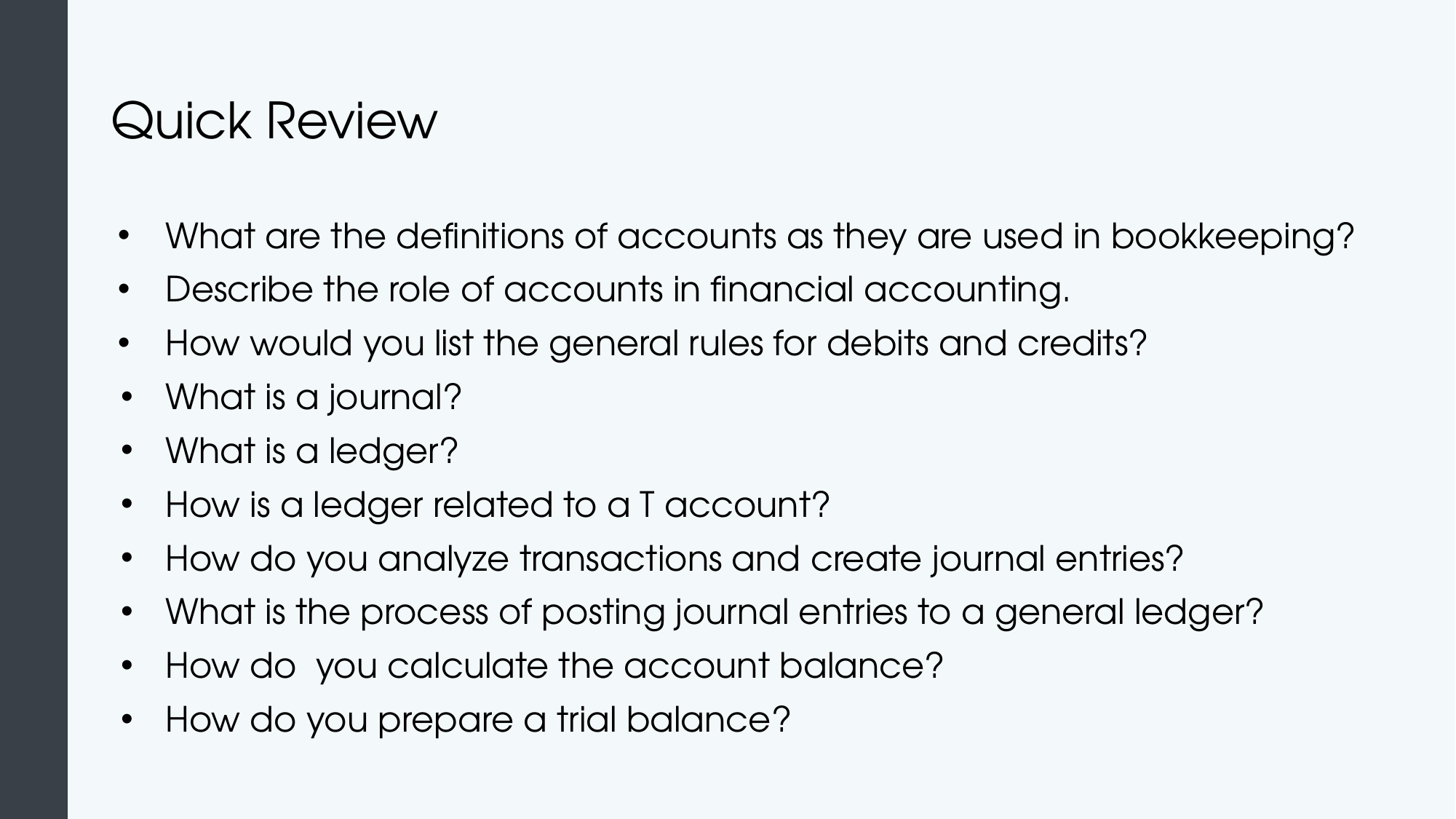

# Quick Review
What are the definitions of accounts as they are used in bookkeeping?
Describe the role of accounts in financial accounting.
How would you list the general rules for debits and credits?
What is a journal?
What is a ledger?
How is a ledger related to a T account?
How do you analyze transactions and create journal entries?
What is the process of posting journal entries to a general ledger?
How do  you calculate the account balance?
How do you prepare a trial balance?